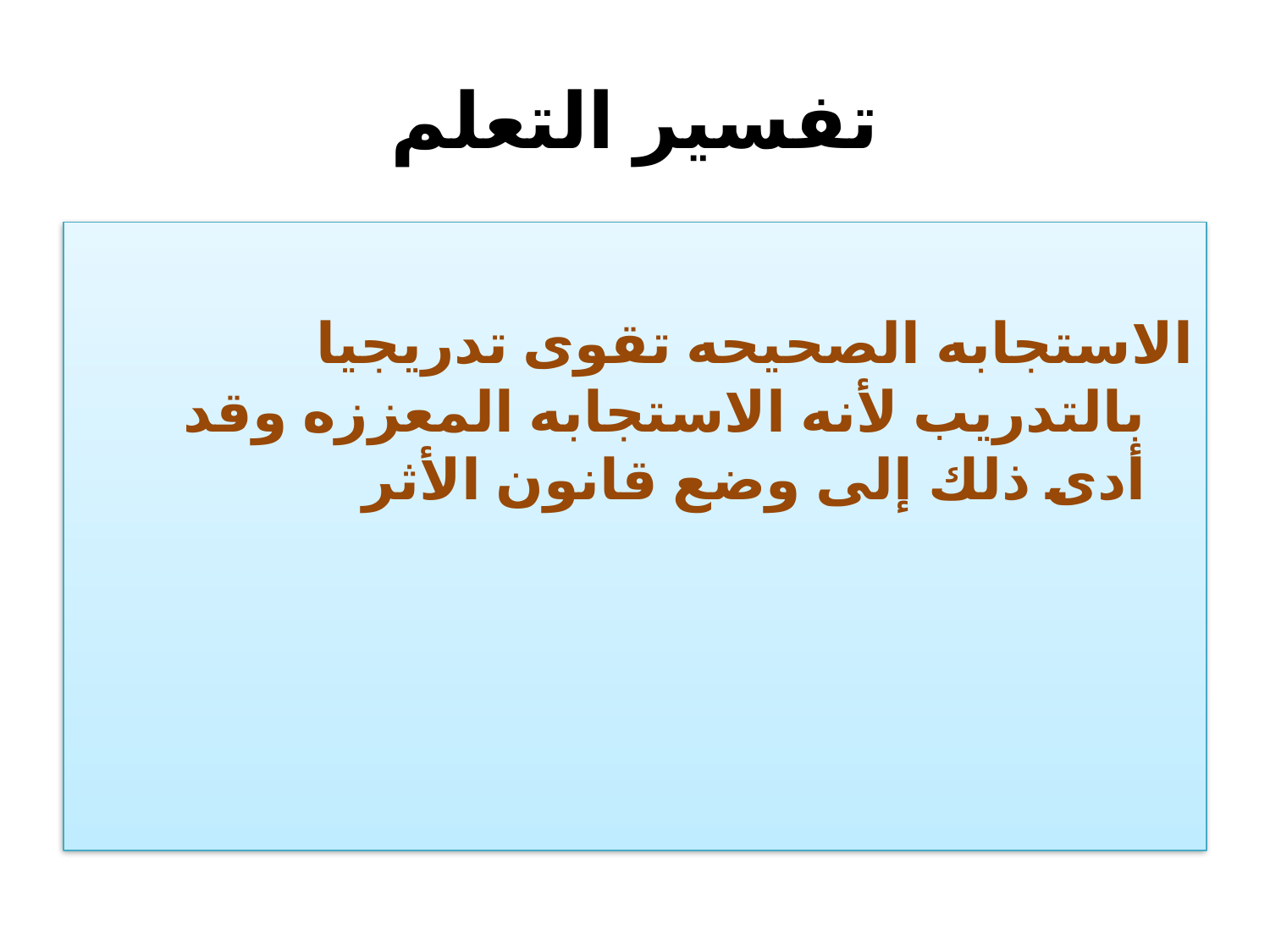

# تفسير التعلم

الاستجابه الصحيحه تقوى تدريجيا بالتدريب لأنه الاستجابه المعززه وقد أدى ذلك إلى وضع قانون الأثر